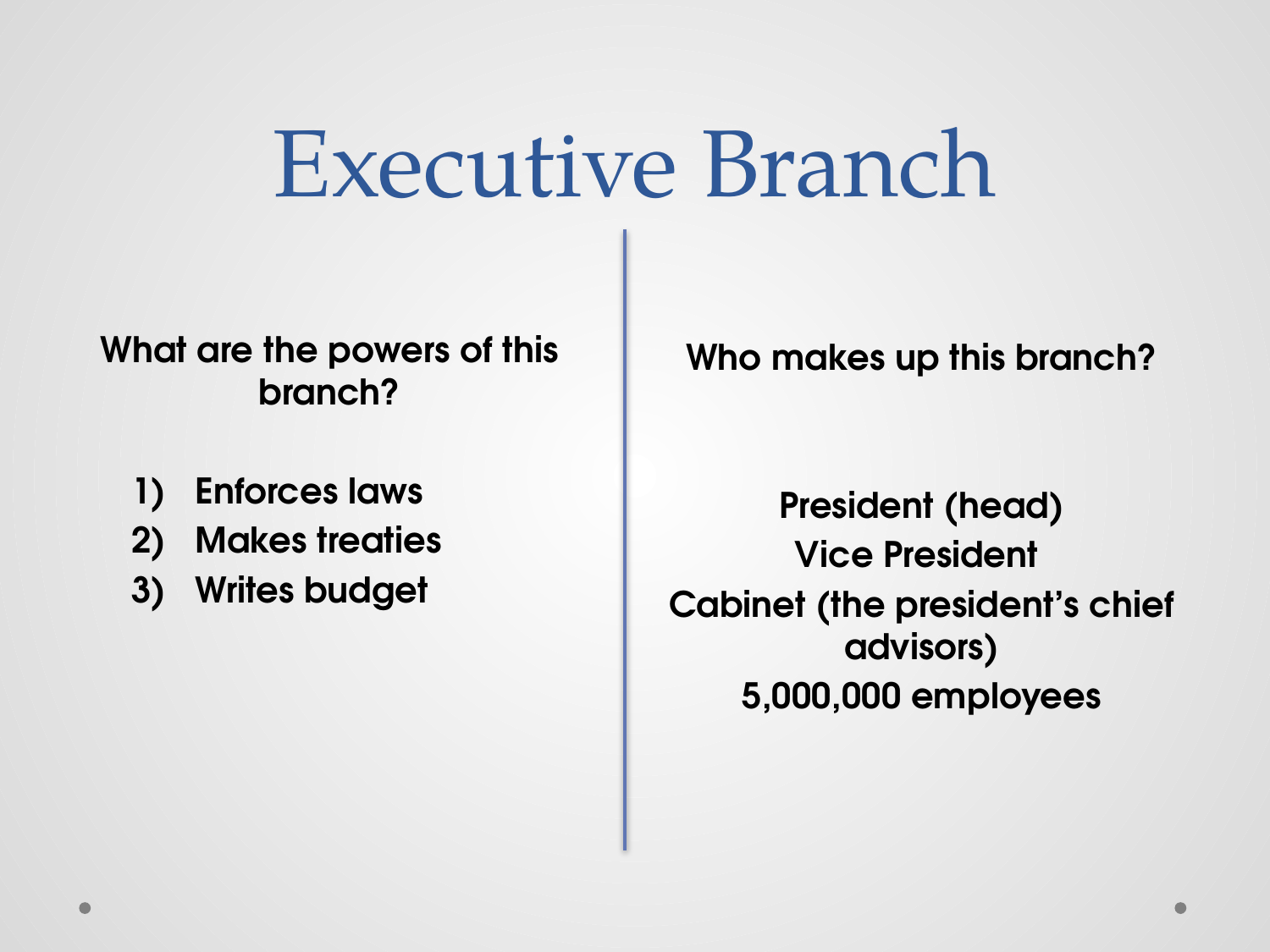

# Executive Branch

What are the powers of this branch?

Enforces laws
Makes treaties
Writes budget

Who makes up this branch?

President (head)
Vice President
Cabinet (the president’s chief advisors)
5,000,000 employees